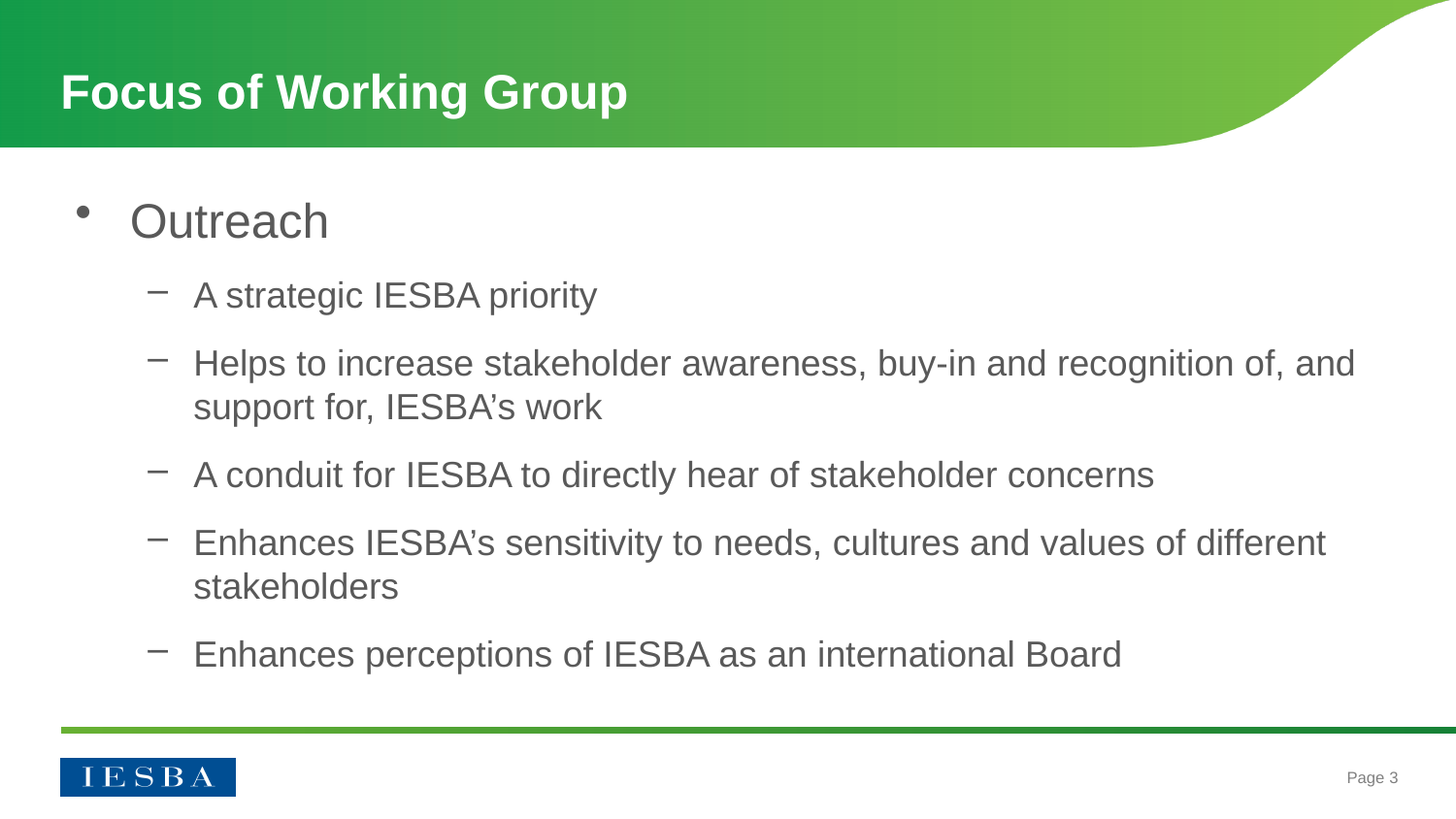

# Focus of Working Group
Outreach
A strategic IESBA priority
Helps to increase stakeholder awareness, buy-in and recognition of, and support for, IESBA’s work
A conduit for IESBA to directly hear of stakeholder concerns
Enhances IESBA’s sensitivity to needs, cultures and values of different stakeholders
Enhances perceptions of IESBA as an international Board